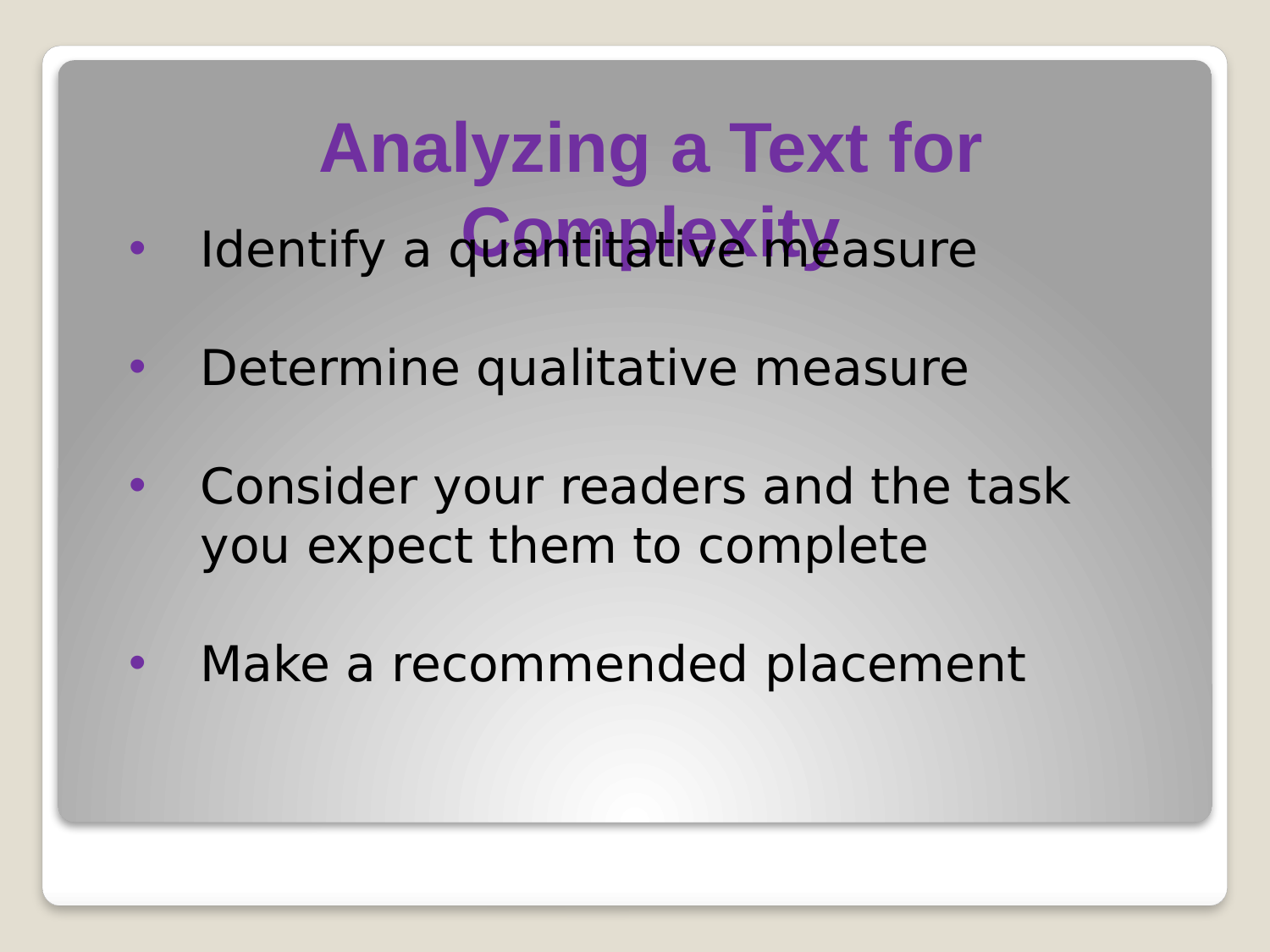

Analyzing a Text for Complexity
Identify a quantitative measure

Determine qualitative measure

Consider your readers and the task you expect them to complete

Make a recommended placement